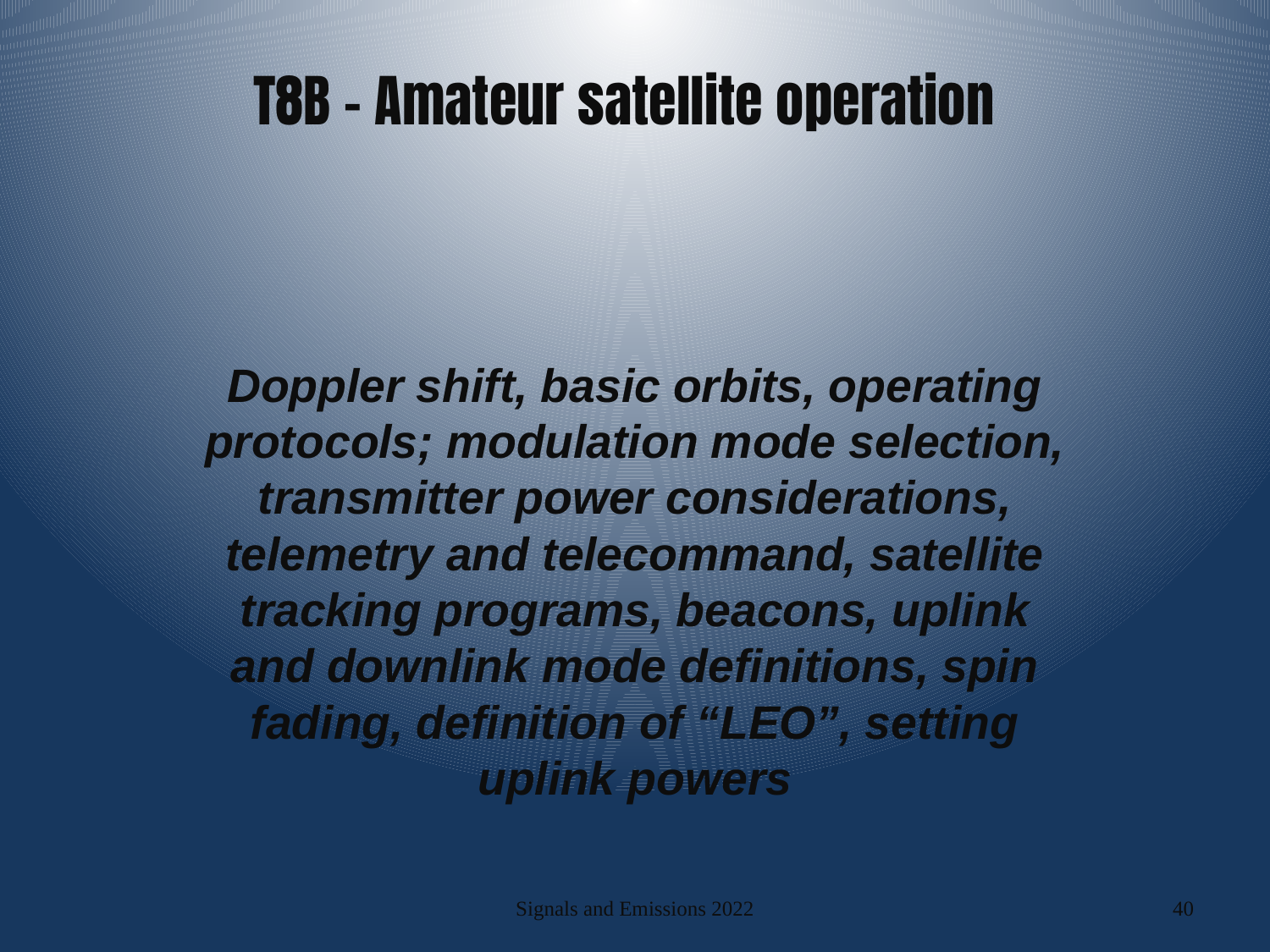

# T8B - Amateur satellite operation
Doppler shift, basic orbits, operating protocols; modulation mode selection, transmitter power considerations, telemetry and telecommand, satellite tracking programs, beacons, uplink and downlink mode definitions, spin fading, definition of “LEO”, setting uplink powers
Signals and Emissions 2022
40